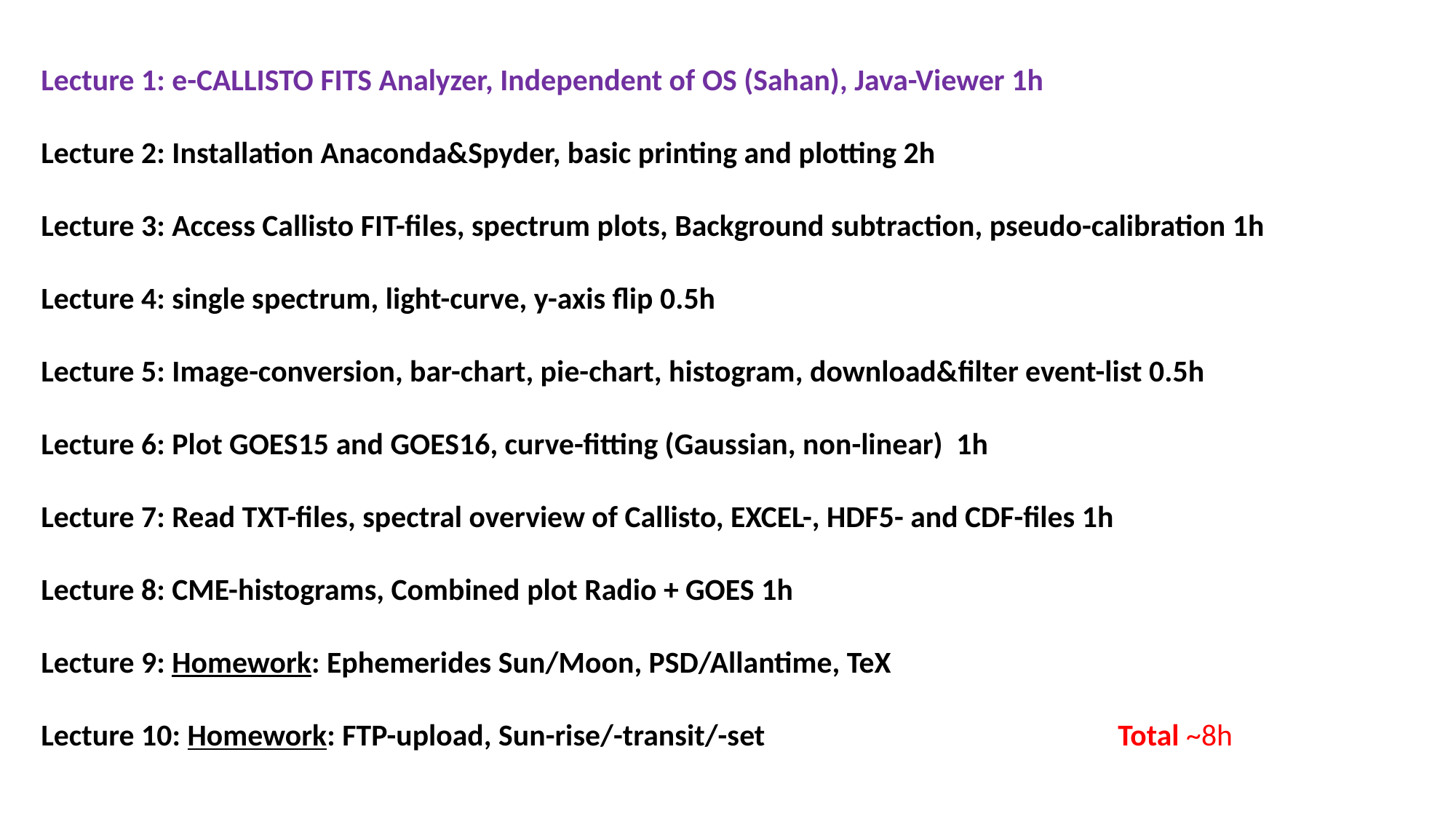

Lecture 1: e-CALLISTO FITS Analyzer, Independent of OS (Sahan), Java-Viewer 1h
Lecture 2: Installation Anaconda&Spyder, basic printing and plotting 2h

Lecture 3: Access Callisto FIT-files, spectrum plots, Background subtraction, pseudo-calibration 1h
Lecture 4: single spectrum, light-curve, y-axis flip 0.5h

Lecture 5: Image-conversion, bar-chart, pie-chart, histogram, download&filter event-list 0.5h

Lecture 6: Plot GOES15 and GOES16, curve-fitting (Gaussian, non-linear)  1h

Lecture 7: Read TXT-files, spectral overview of Callisto, EXCEL-, HDF5- and CDF-files 1h

Lecture 8: CME-histograms, Combined plot Radio + GOES 1h

Lecture 9: Homework: Ephemerides Sun/Moon, PSD/Allantime, TeX

Lecture 10: Homework: FTP-upload, Sun-rise/-transit/-set                                                   Total ~8h